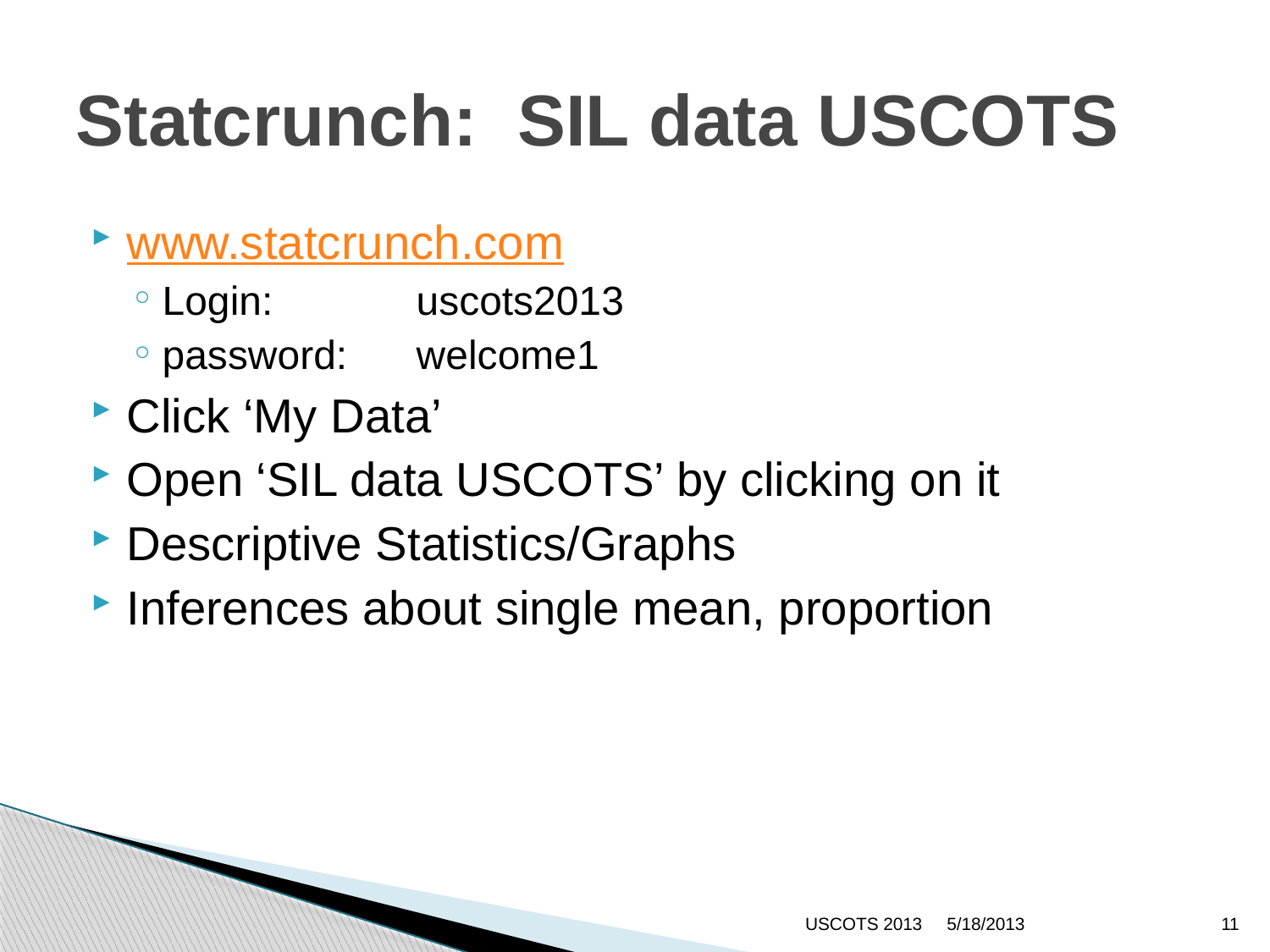

# Statcrunch:  SIL data USCOTS
www.statcrunch.com
Login:		uscots2013
password:	welcome1
Click ‘My Data’
Open ‘SIL data USCOTS’ by clicking on it
Descriptive Statistics/Graphs
Inferences about single mean, proportion

USCOTS 2013
5/18/2013
11